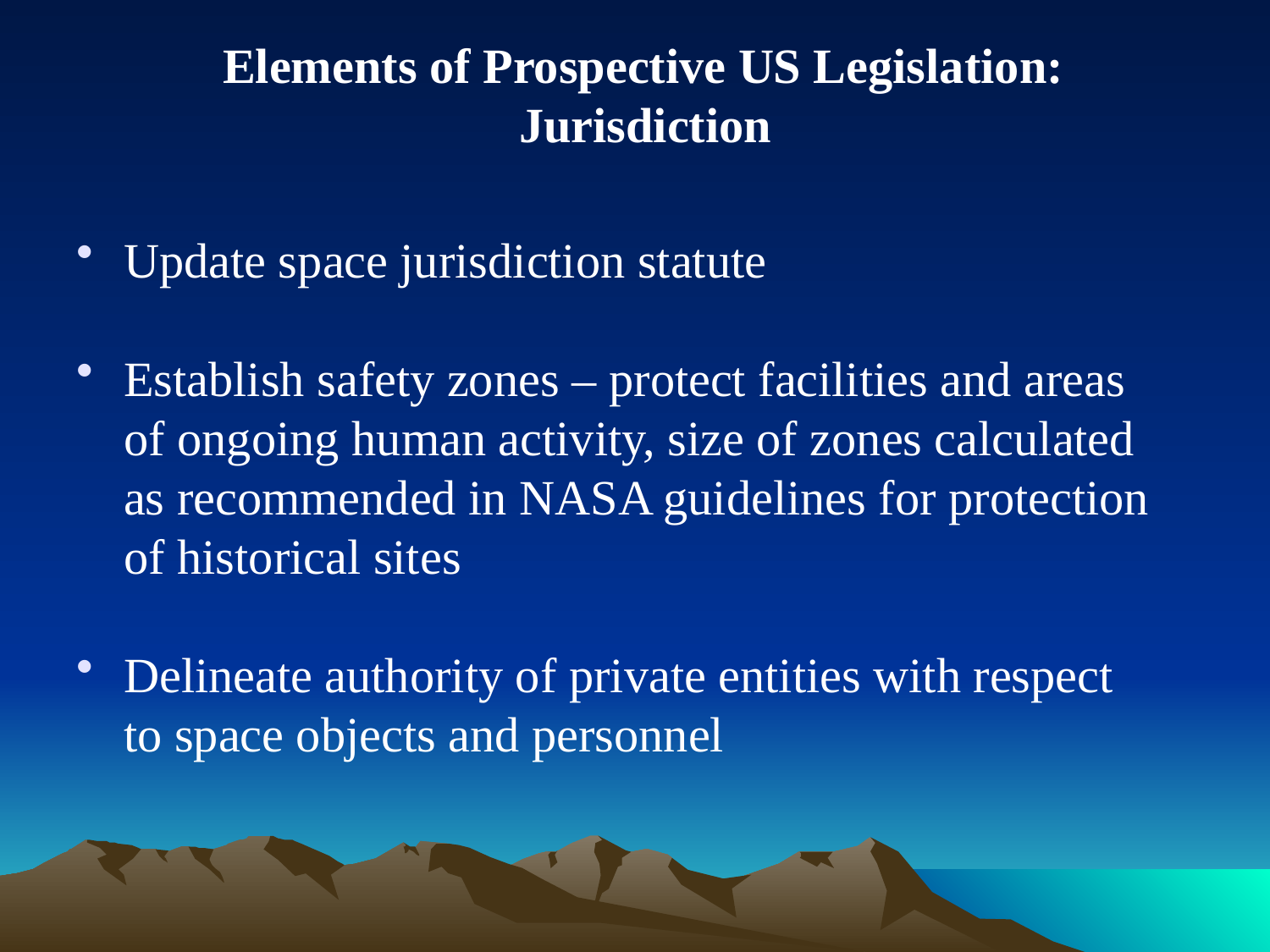

# Elements of Prospective US Legislation:  Jurisdiction
Update space jurisdiction statute

Establish safety zones – protect facilities and areas of ongoing human activity, size of zones calculated as recommended in NASA guidelines for protection of historical sites

Delineate authority of private entities with respect to space objects and personnel